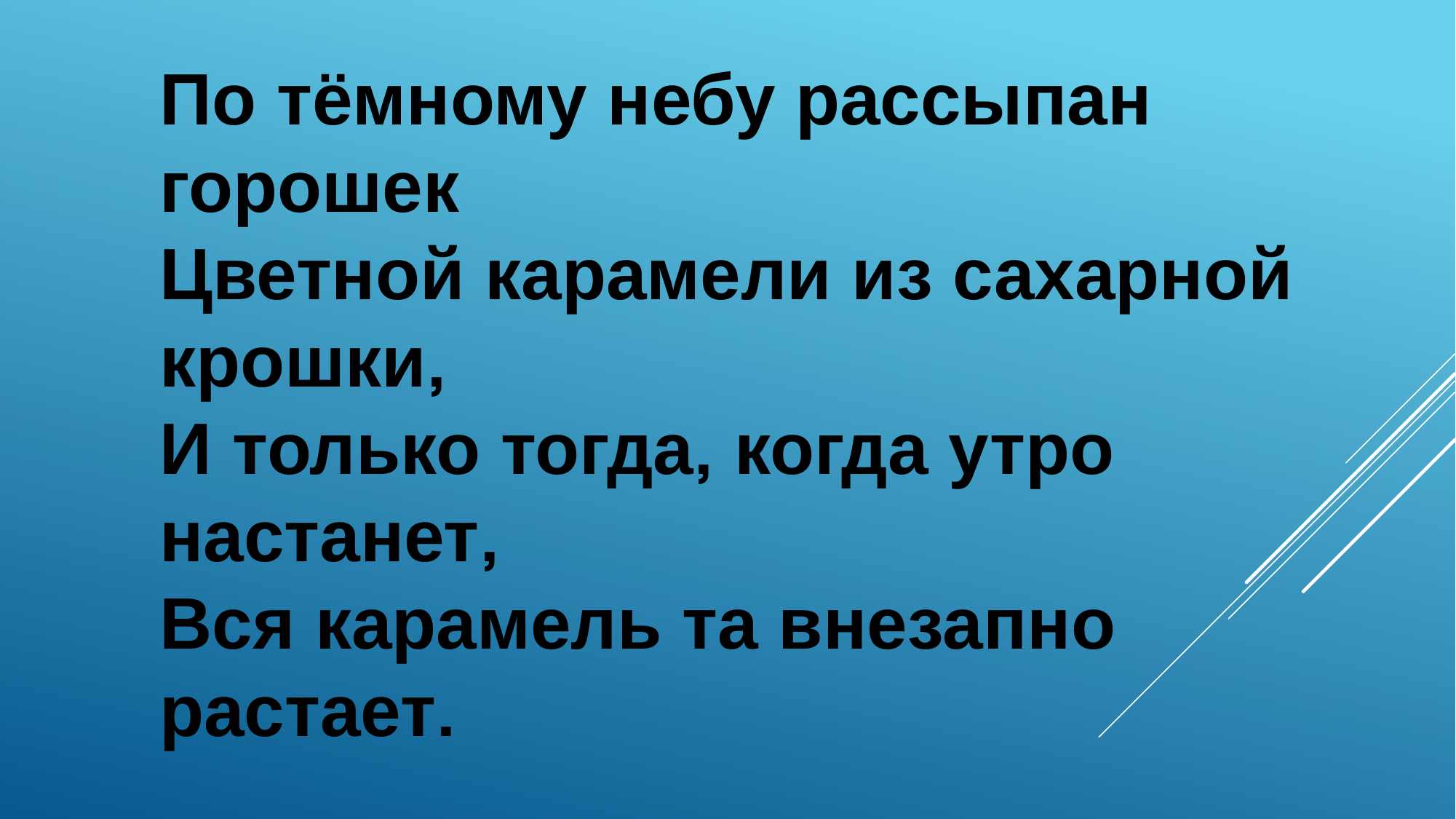

По тёмному небу рассыпан горошек
Цветной карамели из сахарной крошки,
И только тогда, когда утро настанет,
Вся карамель та внезапно растает.